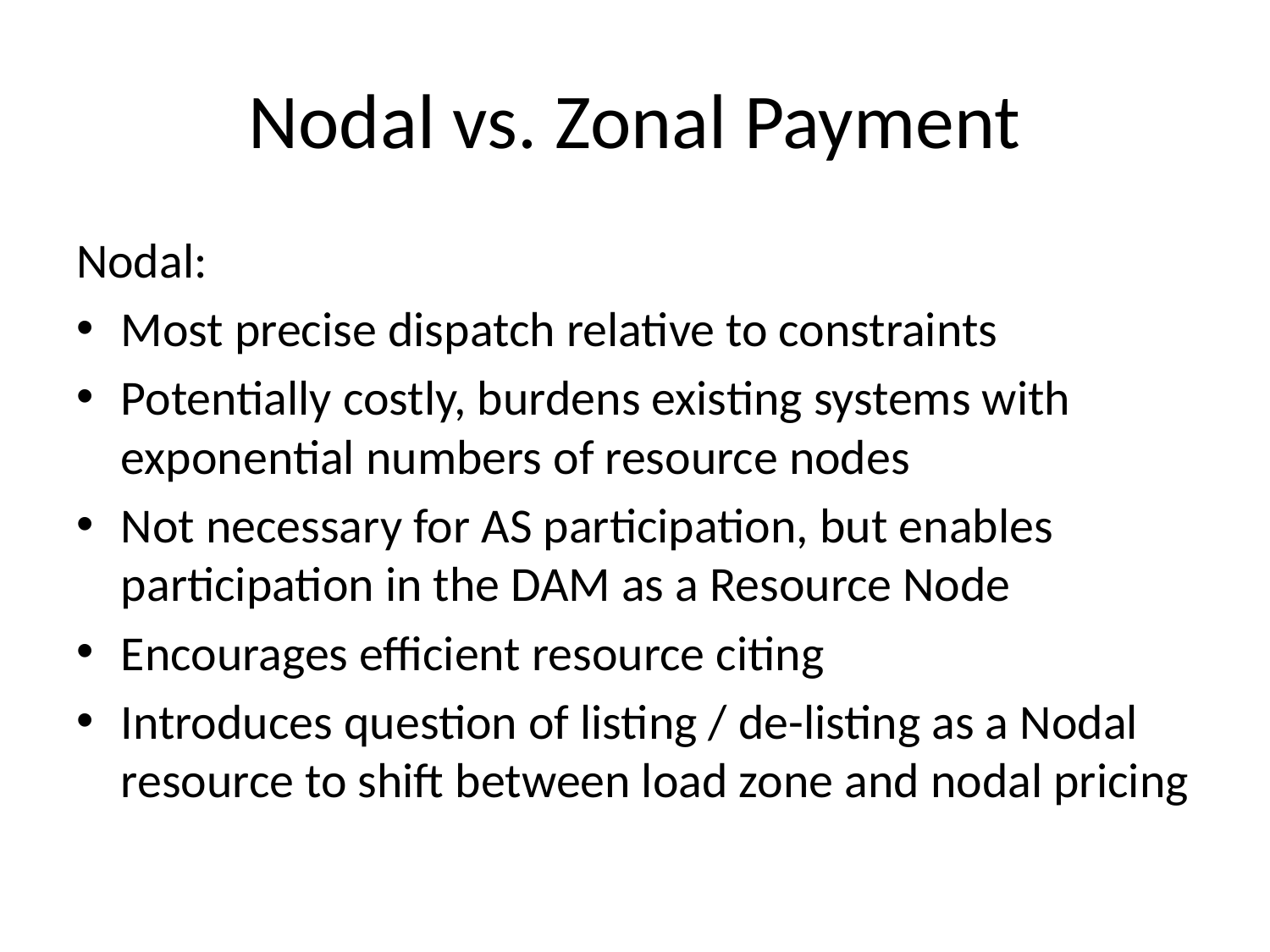

# Nodal vs. Zonal Payment
Nodal:
Most precise dispatch relative to constraints
Potentially costly, burdens existing systems with exponential numbers of resource nodes
Not necessary for AS participation, but enables participation in the DAM as a Resource Node
Encourages efficient resource citing
Introduces question of listing / de-listing as a Nodal resource to shift between load zone and nodal pricing